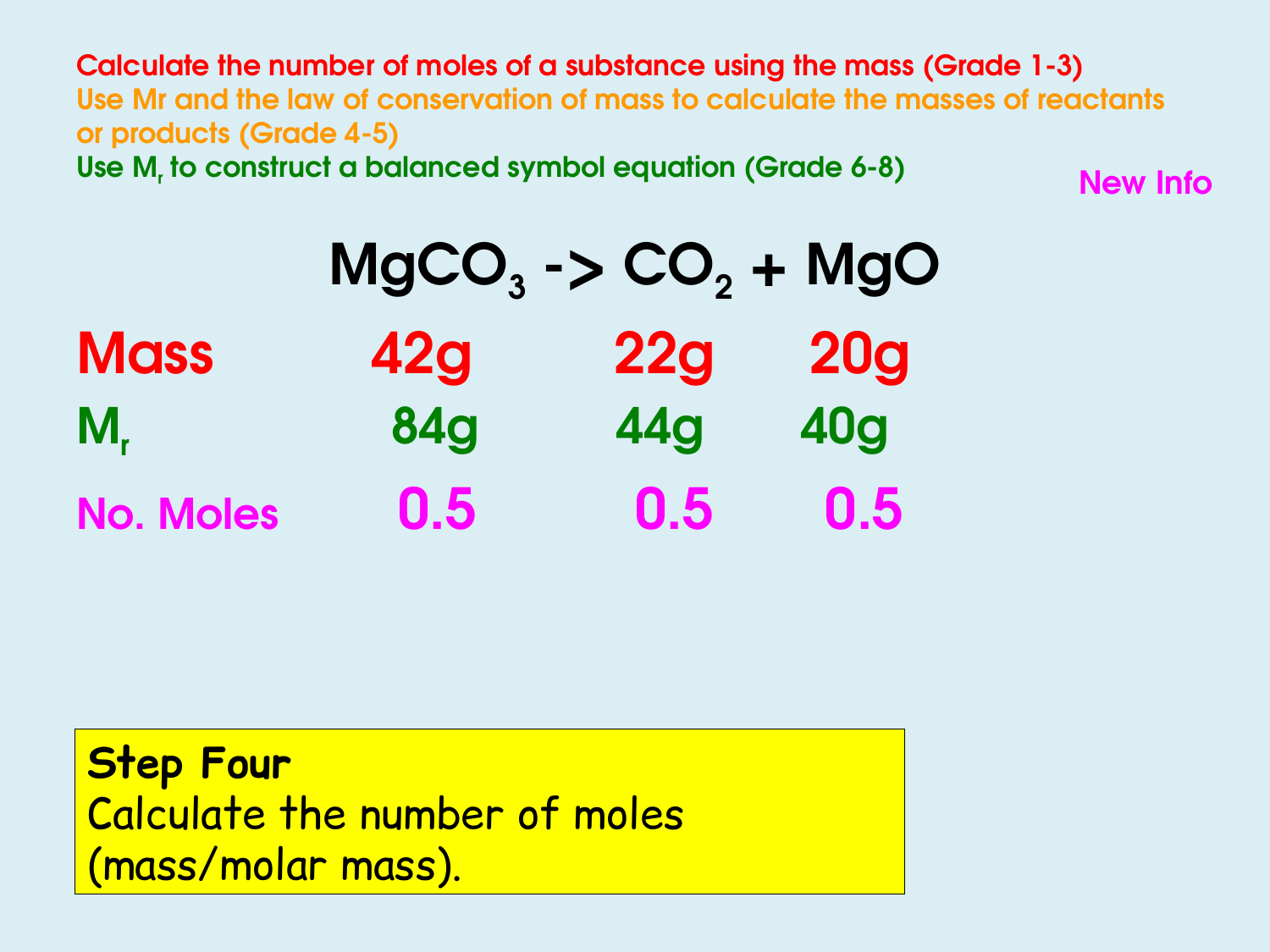

# Calculate the number of moles of a substance using the mass (Grade 1-3) Use Mr and the law of conservation of mass to calculate the masses of reactants or products (Grade 4-5) Use Mr to construct a balanced symbol equation (Grade 6-8)
New Info
MgCO3 -> CO2 + MgO
Mass          42g         22g      20g
Mr                   84g          44g       40g
No. Moles          0.5          0.5       0.5
Step Four
Calculate the number of moles (mass/molar mass).